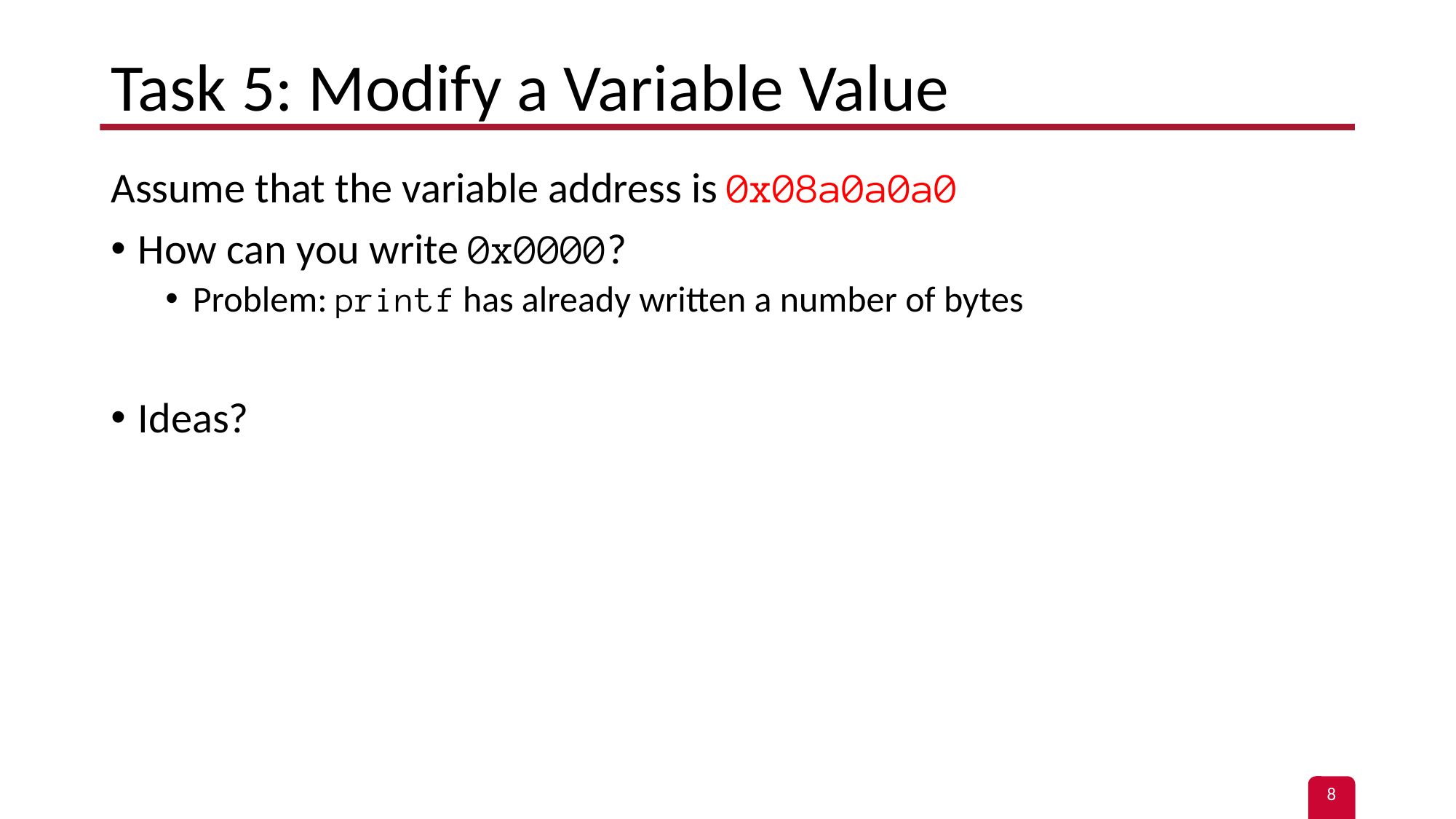

# Task 5: Modify a Variable Value
Assume that the variable address is 0x08a0a0a0
How can you write 0x0000?
Problem: printf has already written a number of bytes

Ideas?
8